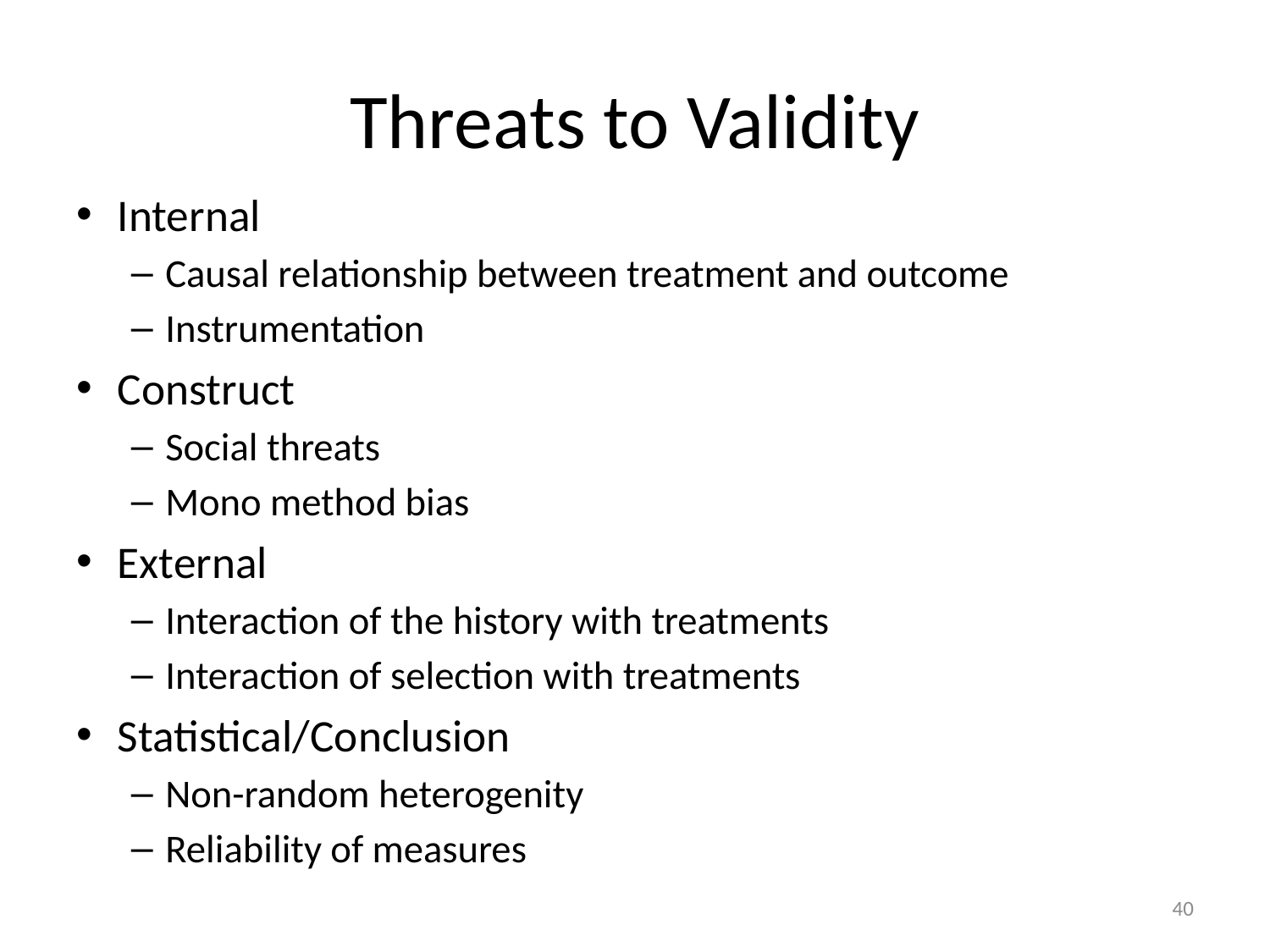

# Threats to Validity
Internal
Causal relationship between treatment and outcome
Instrumentation
Construct
Social threats
Mono method bias
External
Interaction of the history with treatments
Interaction of selection with treatments
Statistical/Conclusion
Non-random heterogenity
Reliability of measures
40